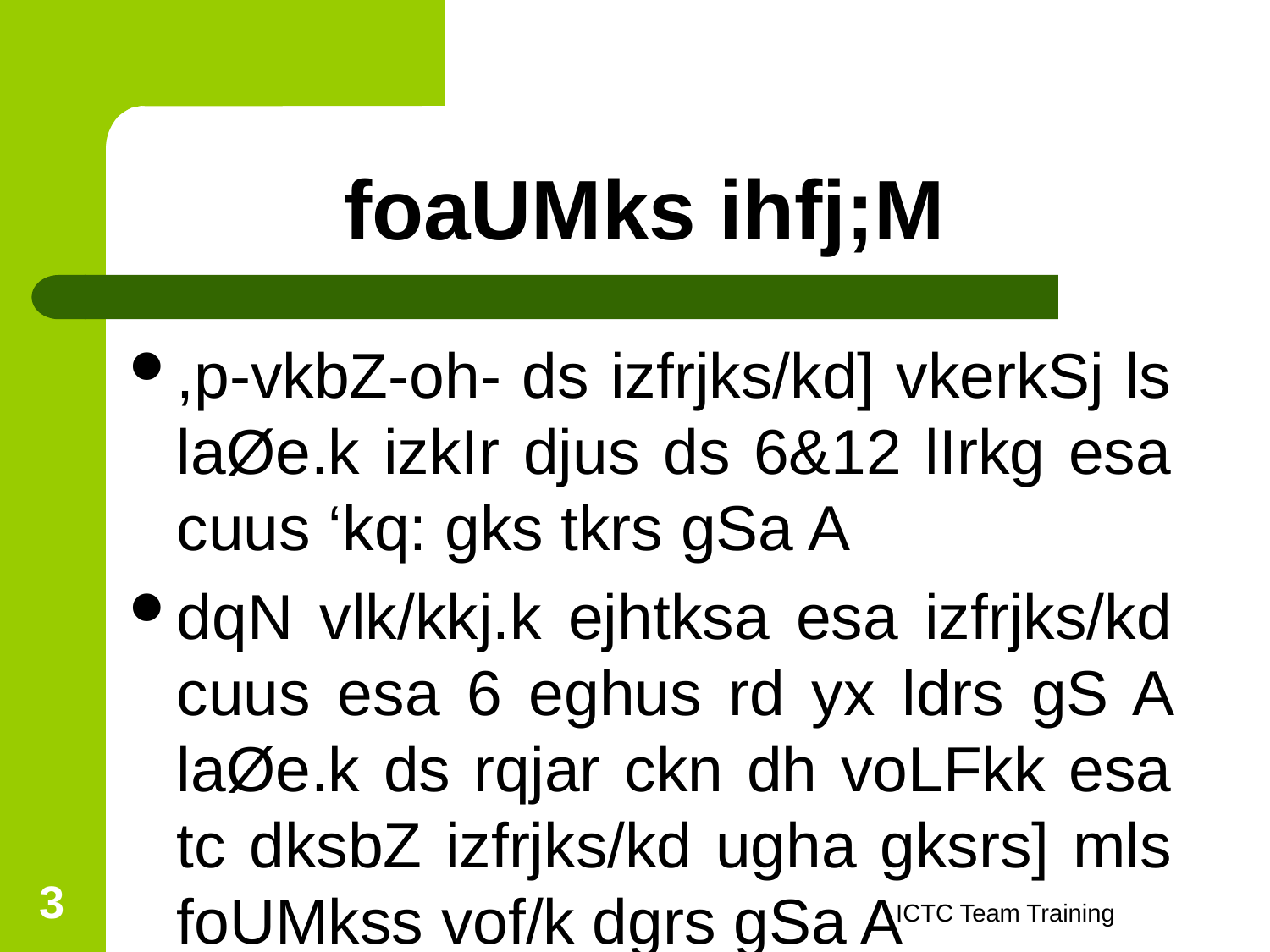

# foaUMks ihfj;M
,p-vkbZ-oh- ds izfrjks/kd] vkerkSj ls laØe.k izkIr djus ds 6&12 lIrkg esa cuus ‘kq: gks tkrs gSa A
dqN vlk/kkj.k ejhtksa esa izfrjks/kd cuus esa 6 eghus rd yx ldrs gS A laØe.k ds rqjar ckn dh voLFkk esa tc dksbZ izfrjks/kd ugha gksrs] mls foUMkss vof/k dgrs gSa A
3
ICTC Team Training